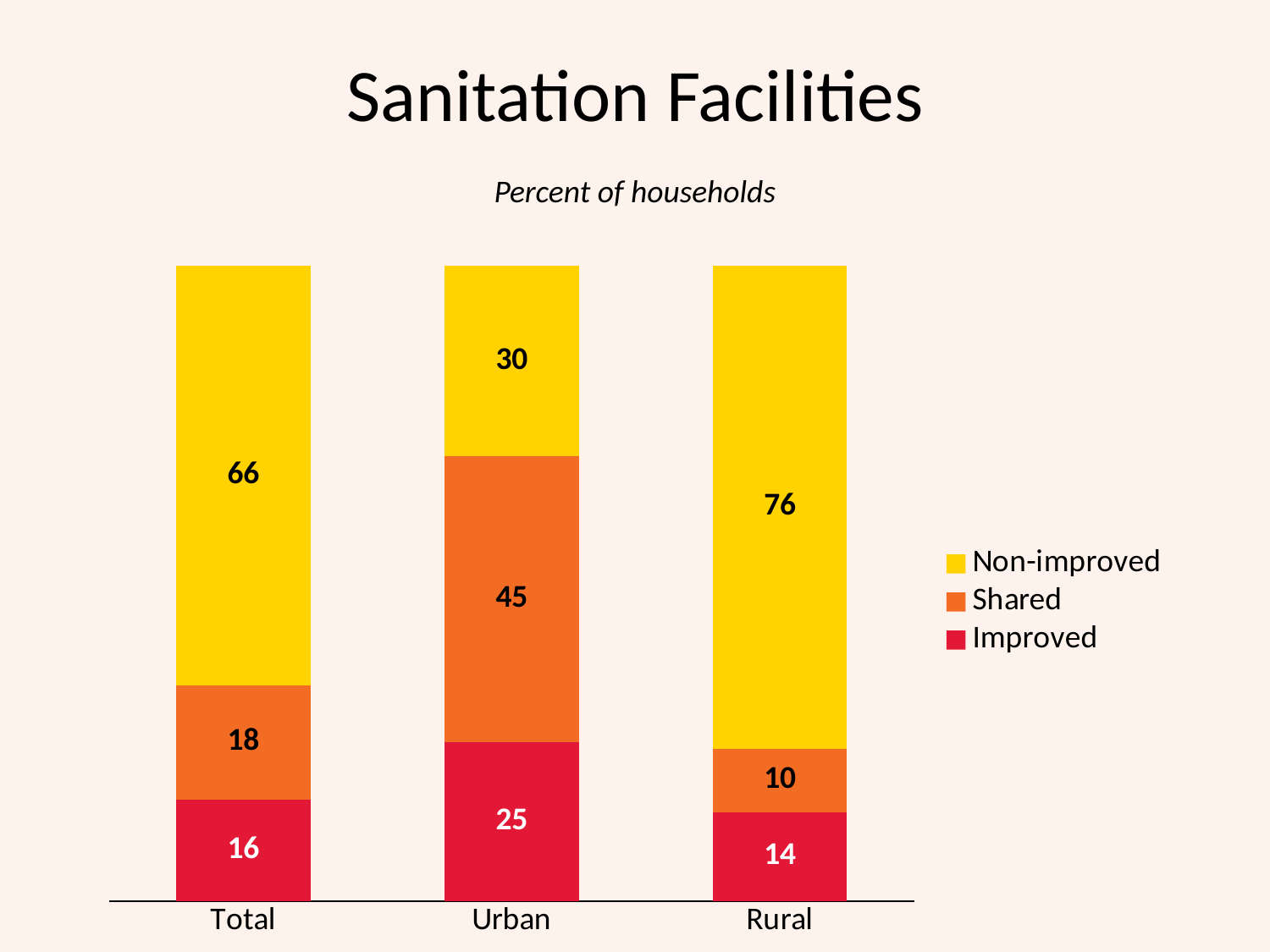

# Sanitation Facilities
Percent of households

### Chart

| Category | Improved | Shared | Non-improved |
|---|---|---|---|
| Total | 16.0 | 18.0 | 66.0 |
| Urban | 25.0 | 45.0 | 30.0 |
| Rural | 14.0 | 10.0 | 76.0 |